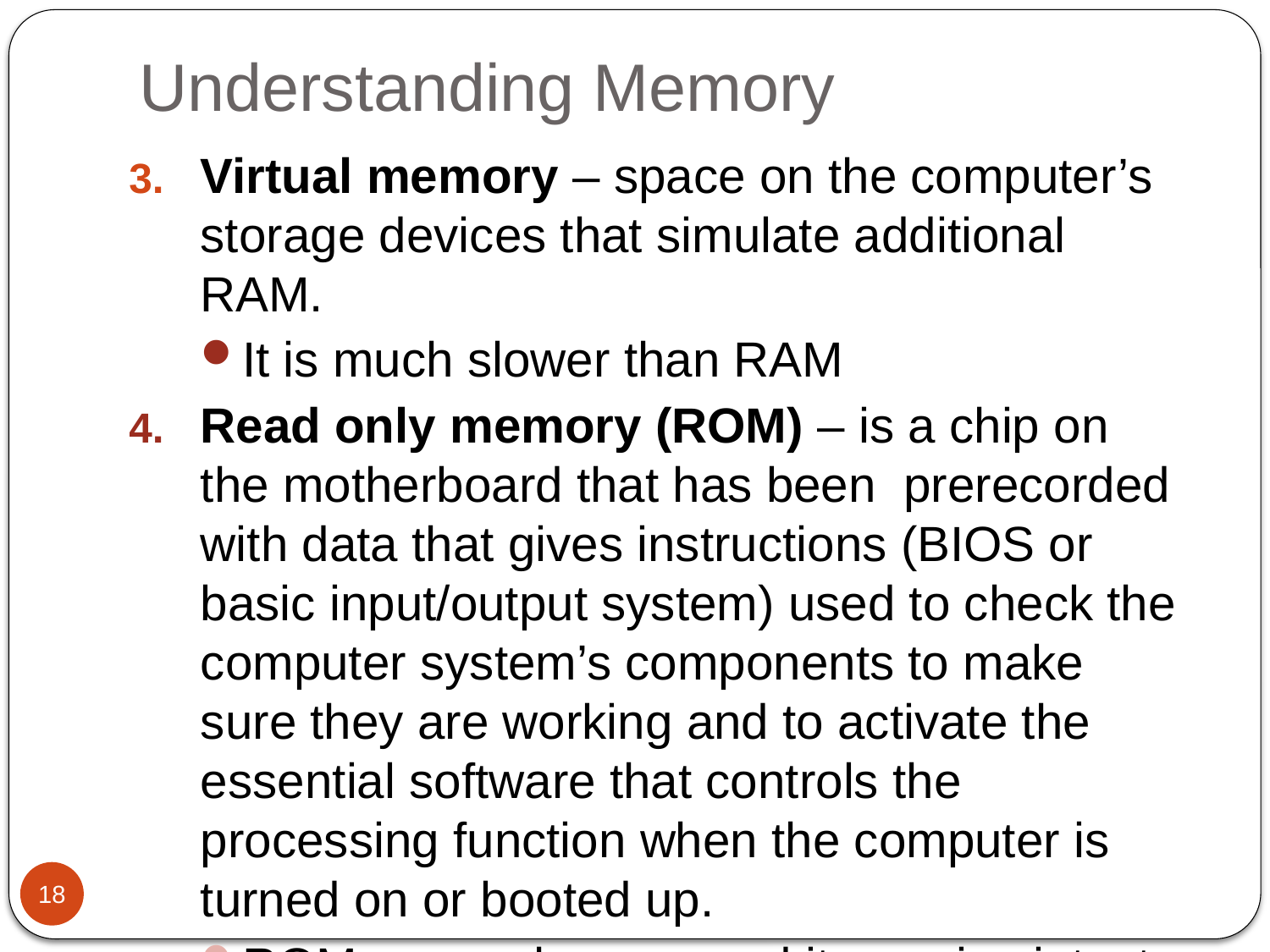

# Understanding Memory
Virtual memory – space on the computer’s storage devices that simulate additional RAM.
It is much slower than RAM
Read only memory (ROM) – is a chip on the motherboard that has been  prerecorded with data that gives instructions (BIOS or basic input/output system) used to check the computer system’s components to make sure they are working and to activate the essential software that controls the processing function when the computer is turned on or booted up.
ROM never changes and it remains intact when the computer is turned off.  It is called non-volatile or permanent memory
18